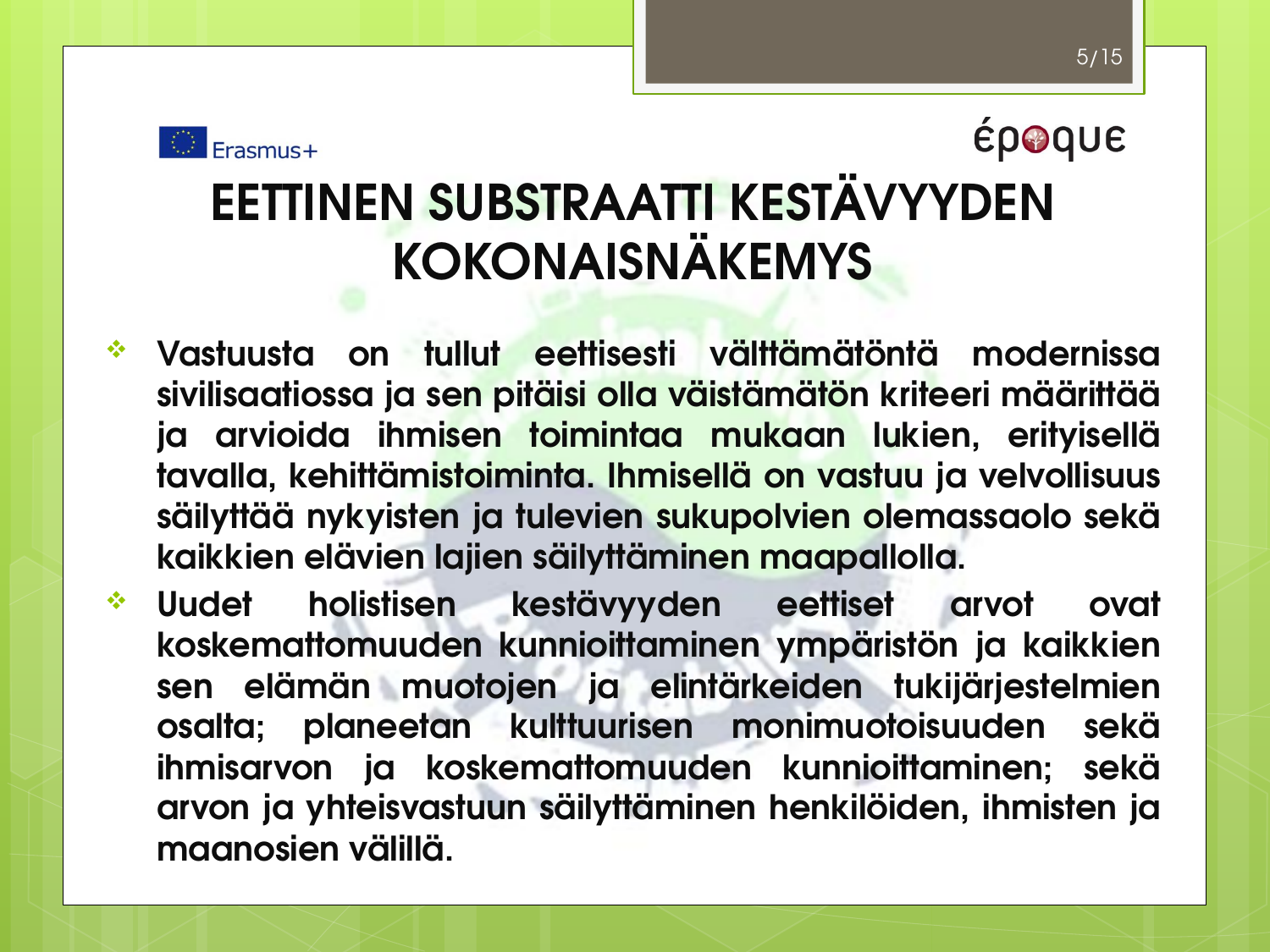

5/15
# EETTINEN SUBSTRAATTI KESTÄVYYDEN KOKONAISNÄKEMYS
Vastuusta on tullut eettisesti välttämätöntä modernissa sivilisaatiossa ja sen pitäisi olla väistämätön kriteeri määrittää ja arvioida ihmisen toimintaa mukaan lukien, erityisellä tavalla, kehittämistoiminta. Ihmisellä on vastuu ja velvollisuus säilyttää nykyisten ja tulevien sukupolvien olemassaolo sekä kaikkien elävien lajien säilyttäminen maapallolla.
Uudet holistisen kestävyyden eettiset arvot ovat koskemattomuuden kunnioittaminen ympäristön ja kaikkien sen elämän muotojen ja elintärkeiden tukijärjestelmien osalta; planeetan kulttuurisen monimuotoisuuden sekä ihmisarvon ja koskemattomuuden kunnioittaminen; sekä arvon ja yhteisvastuun säilyttäminen henkilöiden, ihmisten ja maanosien välillä.